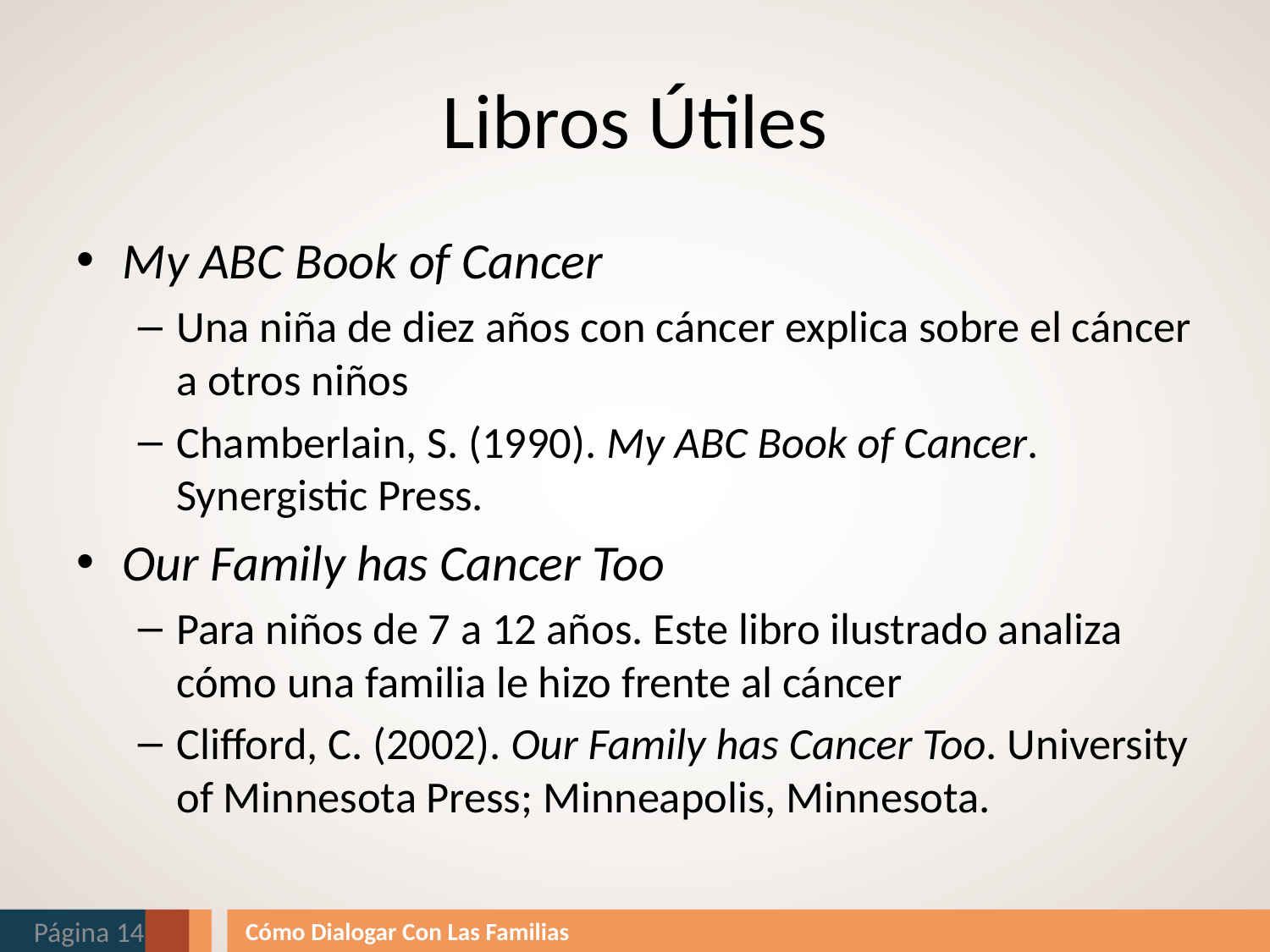

# Libros Útiles
My ABC Book of Cancer
Una niña de diez años con cáncer explica sobre el cáncer a otros niños
Chamberlain, S. (1990). My ABC Book of Cancer. Synergistic Press.
Our Family has Cancer Too
Para niños de 7 a 12 años. Este libro ilustrado analiza cómo una familia le hizo frente al cáncer
Clifford, C. (2002). Our Family has Cancer Too. University of Minnesota Press; Minneapolis, Minnesota.

Página 14
Cómo Dialogar Con Las Familias